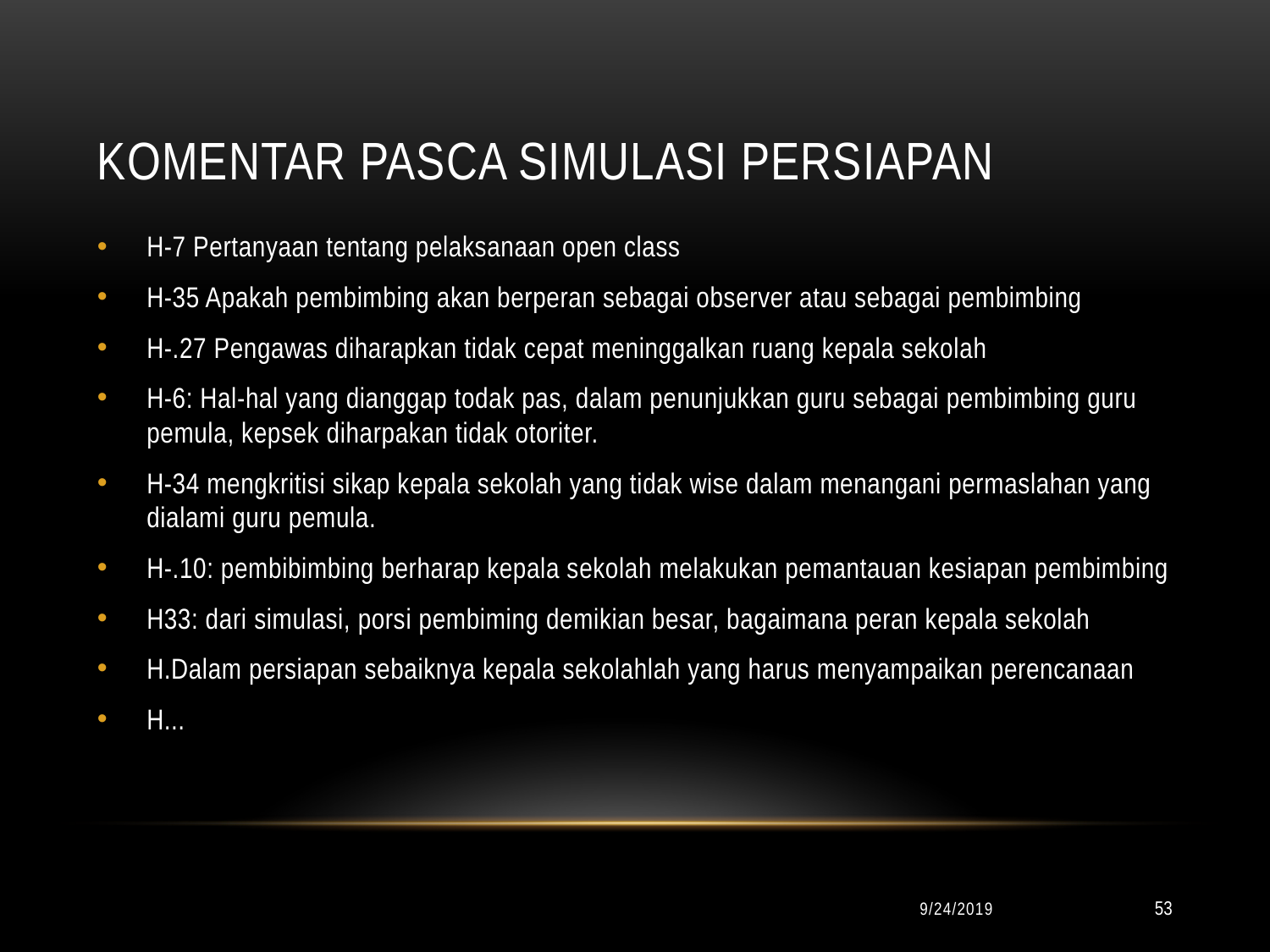

# Komentar pasca simulasi persiapan
H-7 Pertanyaan tentang pelaksanaan open class
H-35 Apakah pembimbing akan berperan sebagai observer atau sebagai pembimbing
H-.27 Pengawas diharapkan tidak cepat meninggalkan ruang kepala sekolah
H-6: Hal-hal yang dianggap todak pas, dalam penunjukkan guru sebagai pembimbing guru pemula, kepsek diharpakan tidak otoriter.
H-34 mengkritisi sikap kepala sekolah yang tidak wise dalam menangani permaslahan yang dialami guru pemula.
H-.10: pembibimbing berharap kepala sekolah melakukan pemantauan kesiapan pembimbing
H33: dari simulasi, porsi pembiming demikian besar, bagaimana peran kepala sekolah
H.Dalam persiapan sebaiknya kepala sekolahlah yang harus menyampaikan perencanaan
H...

9/24/2019
53